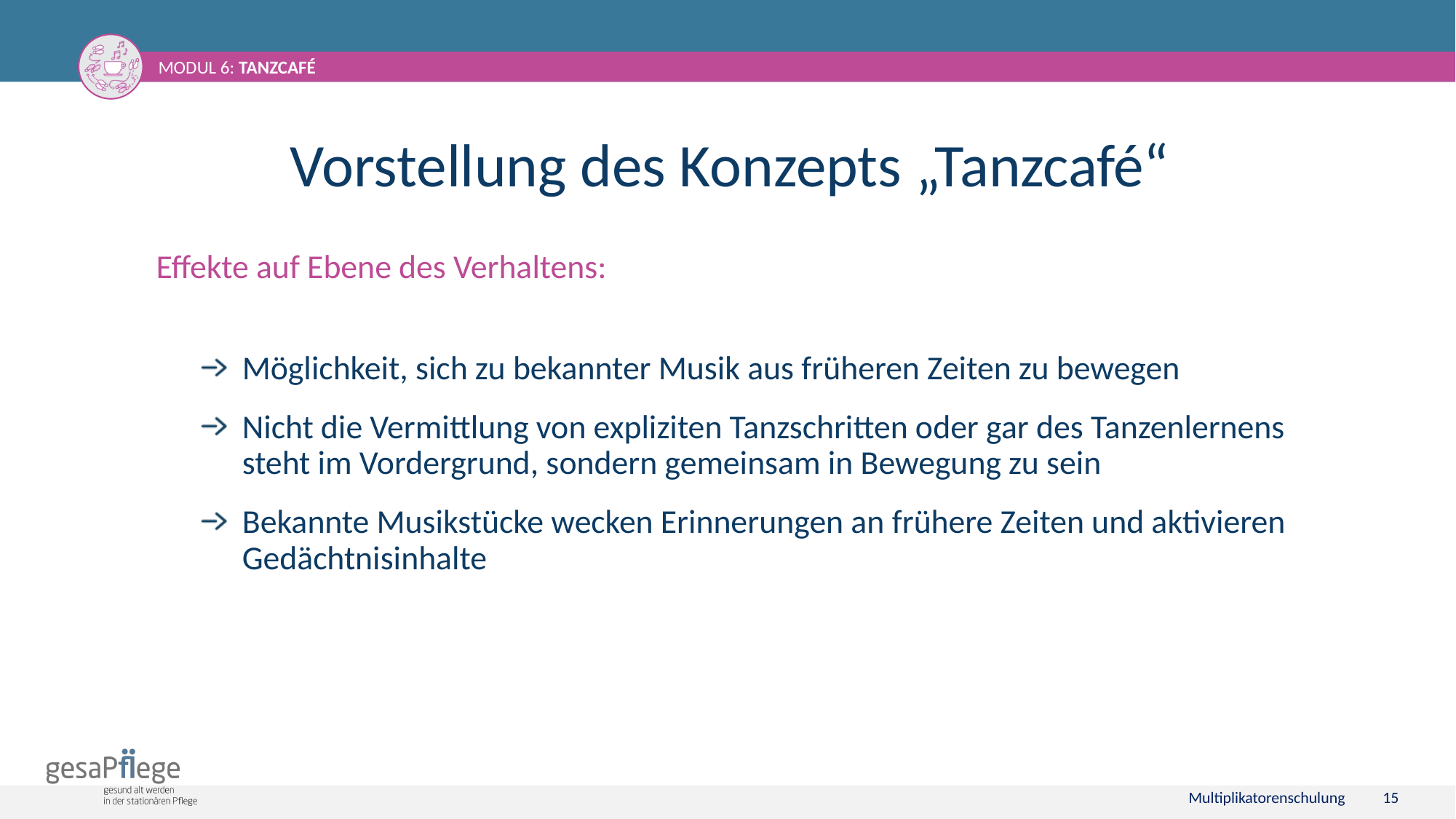

# Vorstellung des Konzepts „Tanzcafé“
Effekte auf Ebene des Verhaltens:

Möglichkeit, sich zu bekannter Musik aus früheren Zeiten zu bewegen
Nicht die Vermittlung von expliziten Tanzschritten oder gar des Tanzenlernens steht im Vordergrund, sondern gemeinsam in Bewegung zu sein
Bekannte Musikstücke wecken Erinnerungen an frühere Zeiten und aktivieren Gedächtnisinhalte

Multiplikatorenschulung
15